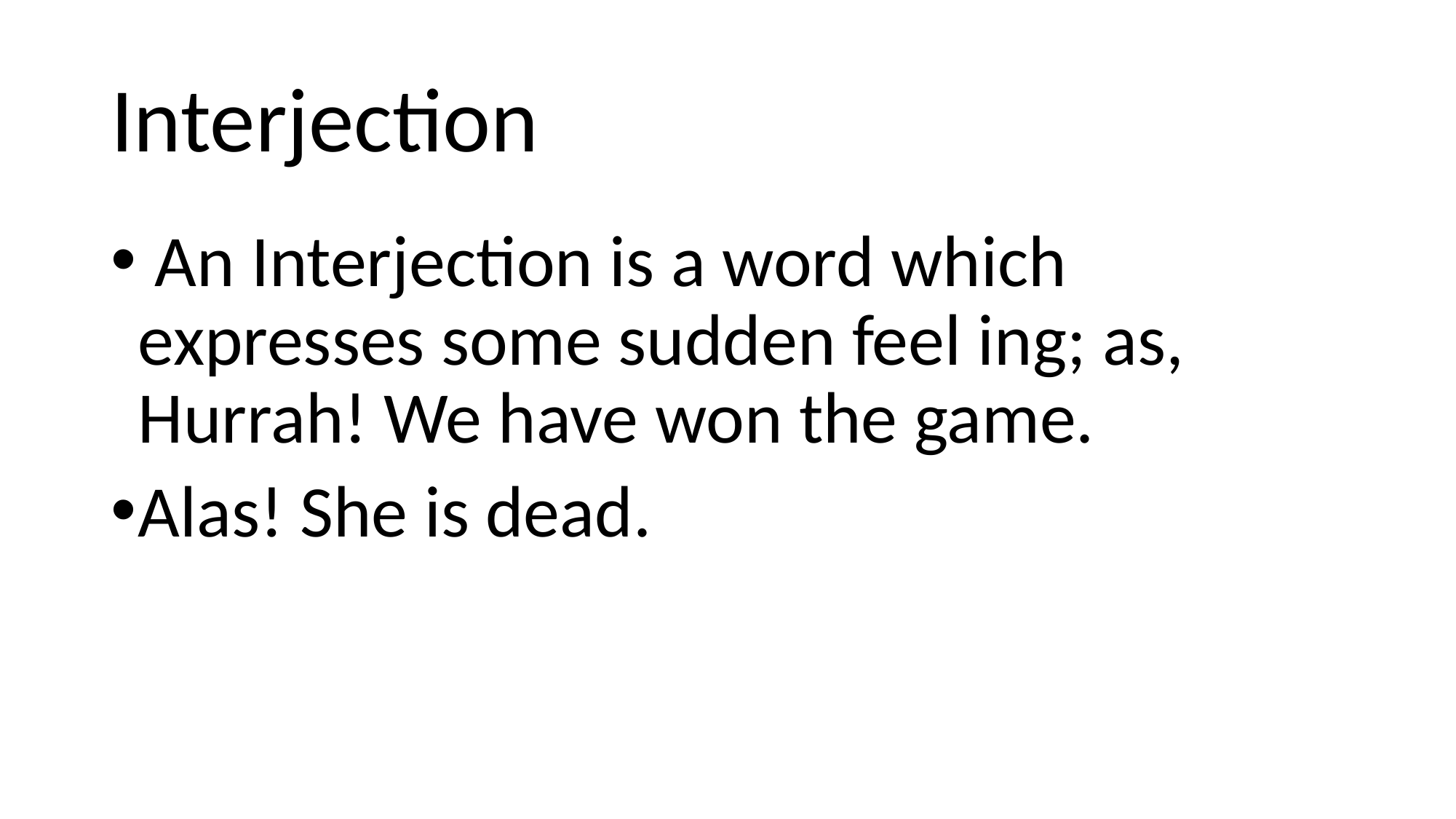

# Interjection
 An Interjection is a word which expresses some sudden feel ing; as, Hurrah! We have won the game.
Alas! She is dead.